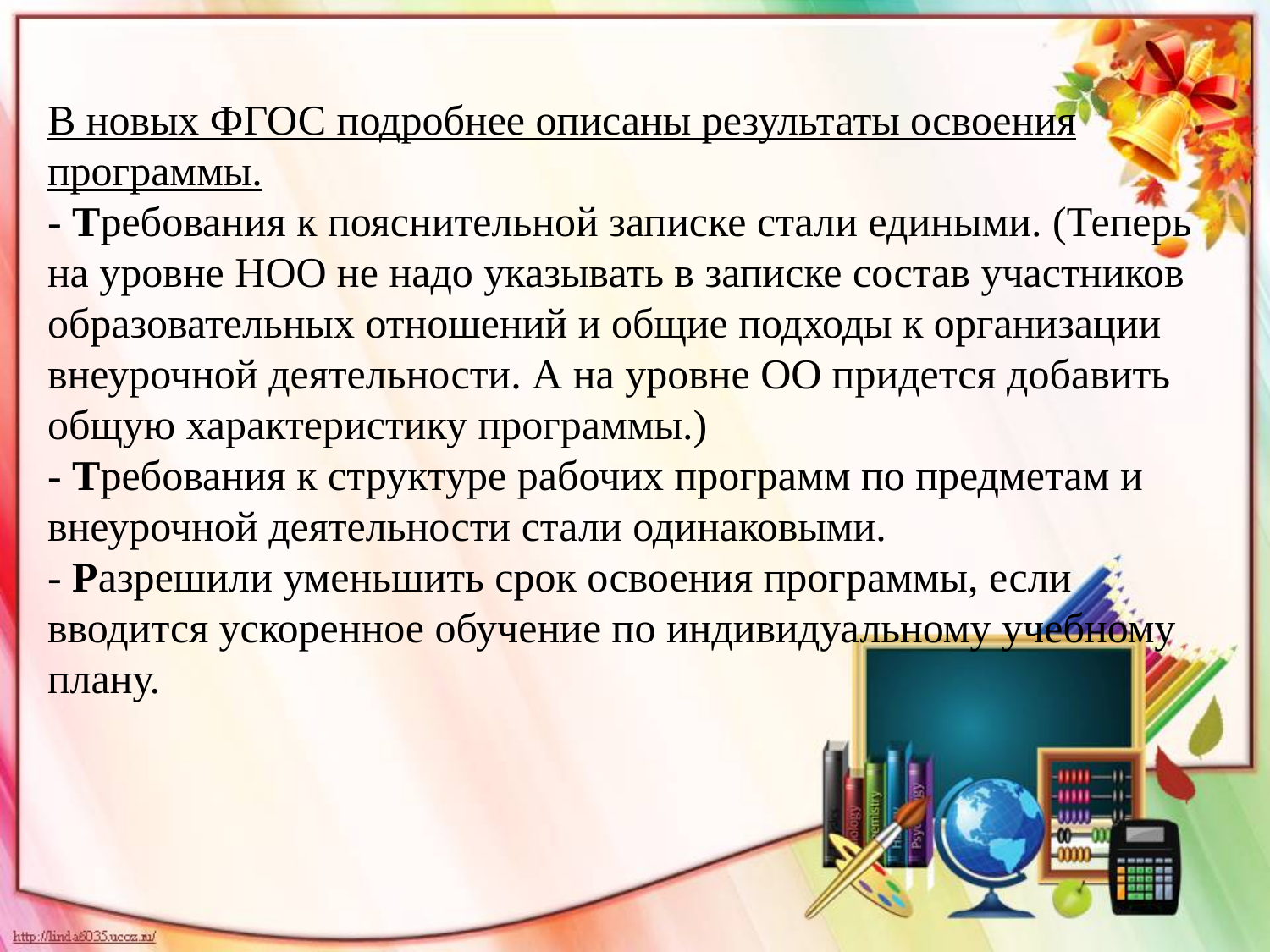

В новых ФГОС подробнее описаны результаты освоения программы.
- Требования к пояснительной записке стали едиными. (Теперь на уровне НОО не надо указывать в записке состав участников образовательных отношений и общие подходы к организации внеурочной деятельности. А на уровне ОО придется добавить общую характеристику программы.)
- Требования к структуре рабочих программ по предметам и внеурочной деятельности стали одинаковыми.
- Разрешили уменьшить срок освоения программы, если вводится ускоренное обучение по индивидуальному учебному плану.